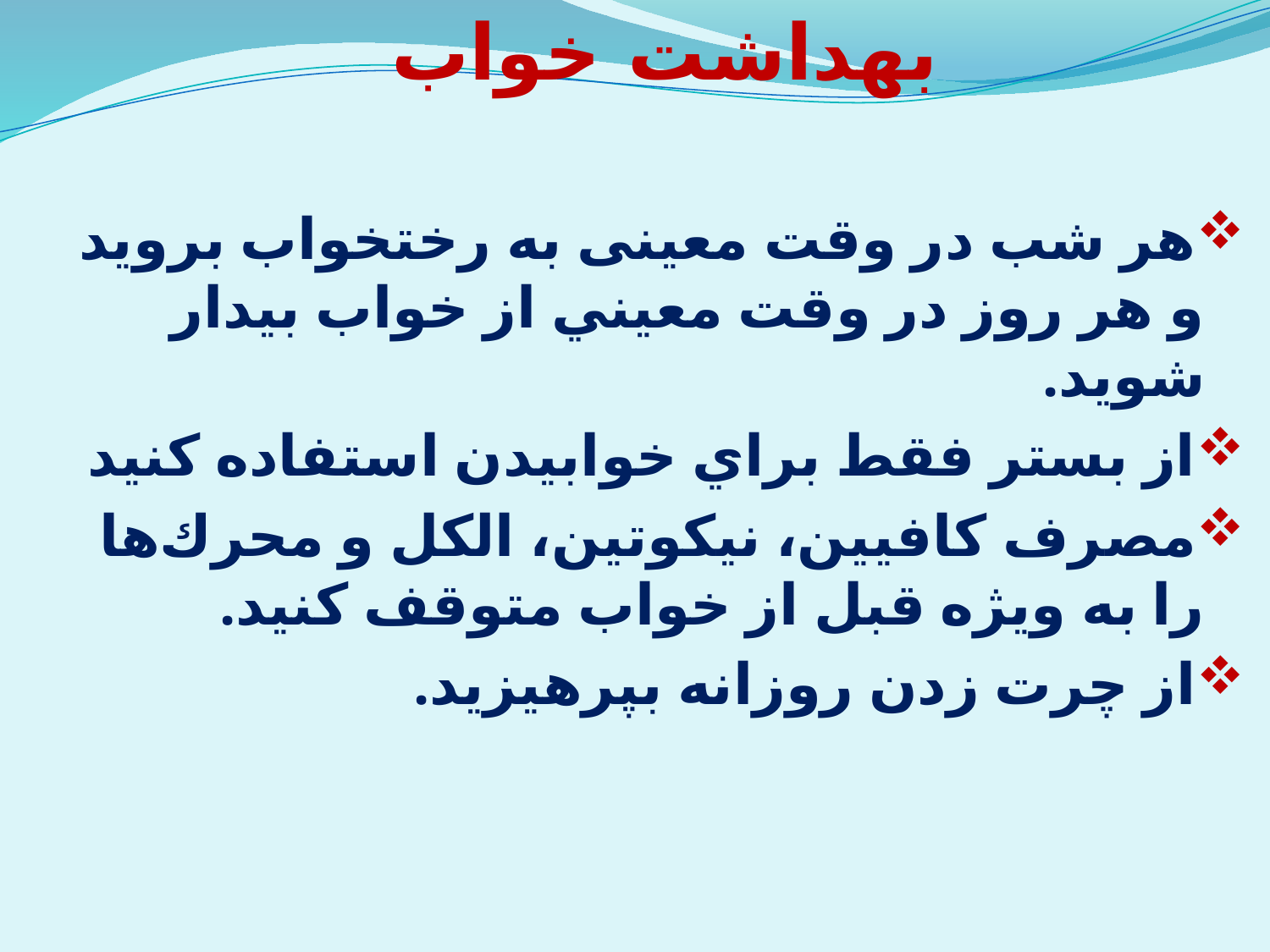

# بهداشت خواب

هر شب در وقت معینی به رختخواب بروید و هر روز در وقت معيني از خواب بيدار شويد.
از بستر فقط براي خوابيدن استفاده كنيد
مصرف كافيين، نيكوتين، الكل و محرك‌ها را به ویژه قبل از خواب متوقف كنيد.
از چرت زدن روزانه بپرهيزيد.